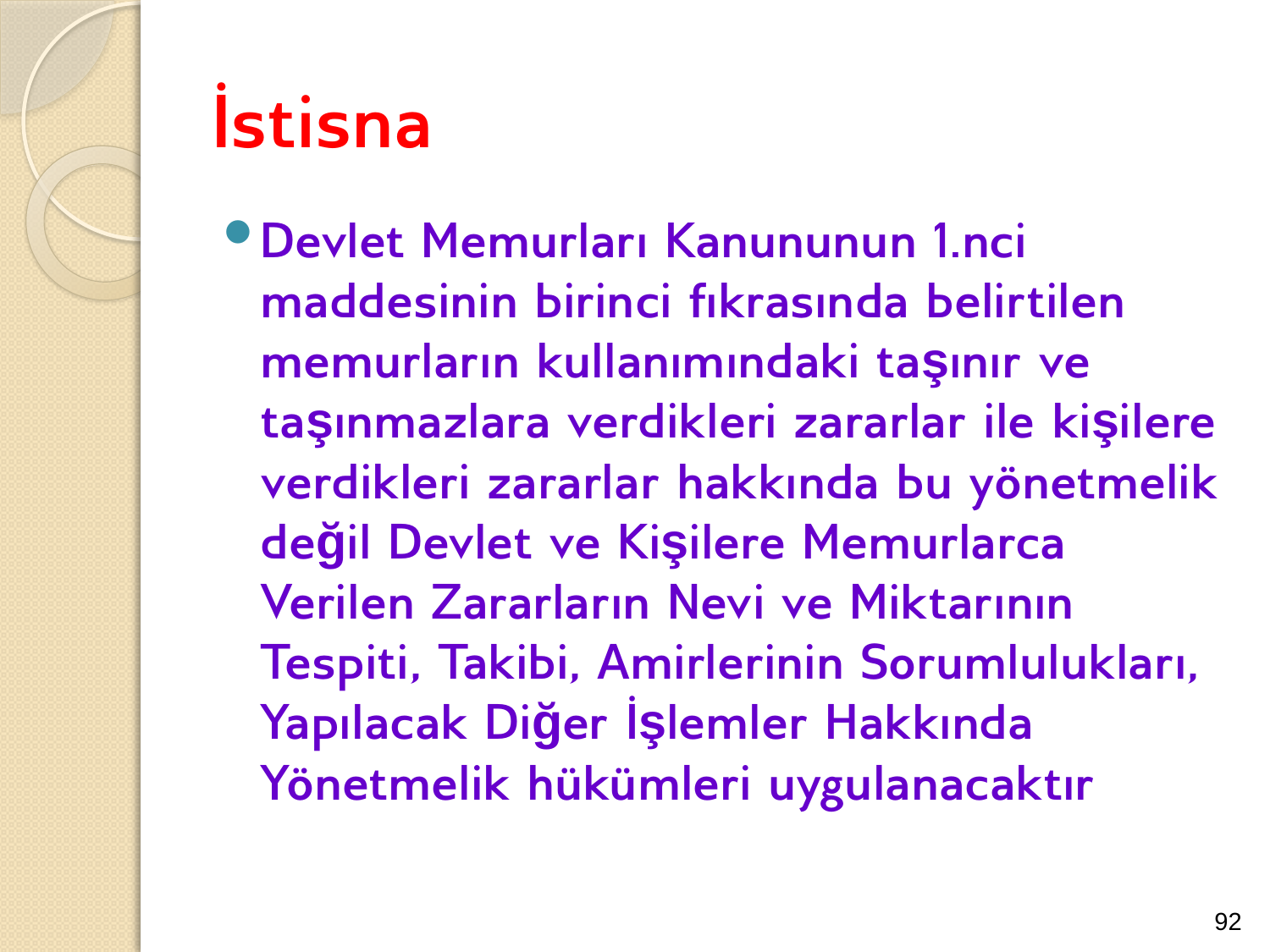

# İstisna
Devlet Memurları Kanununun 1.nci  maddesinin birinci fıkrasında belirtilen memurların kullanımındaki taşınır ve taşınmazlara verdikleri zararlar ile kişilere verdikleri zararlar hakkında bu yönetmelik değil Devlet ve Kişilere Memurlarca Verilen Zararların Nevi ve Miktarının Tespiti, Takibi, Amirlerinin Sorumlulukları, Yapılacak Diğer İşlemler Hakkında Yönetmelik hükümleri uygulanacaktır
92